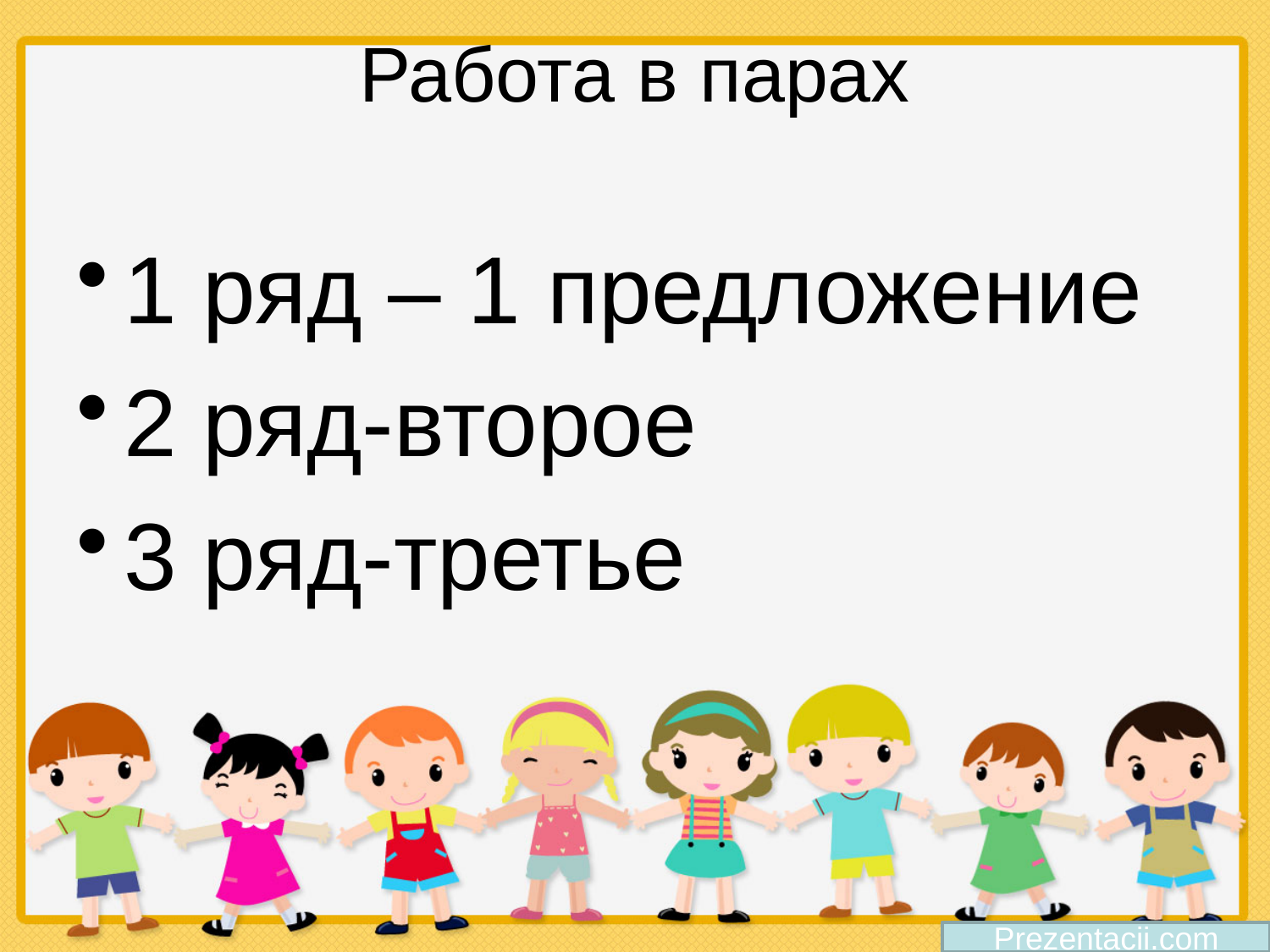

# Работа в парах
1 ряд – 1 предложение
2 ряд-второе
3 ряд-третье
Prezentacii.com